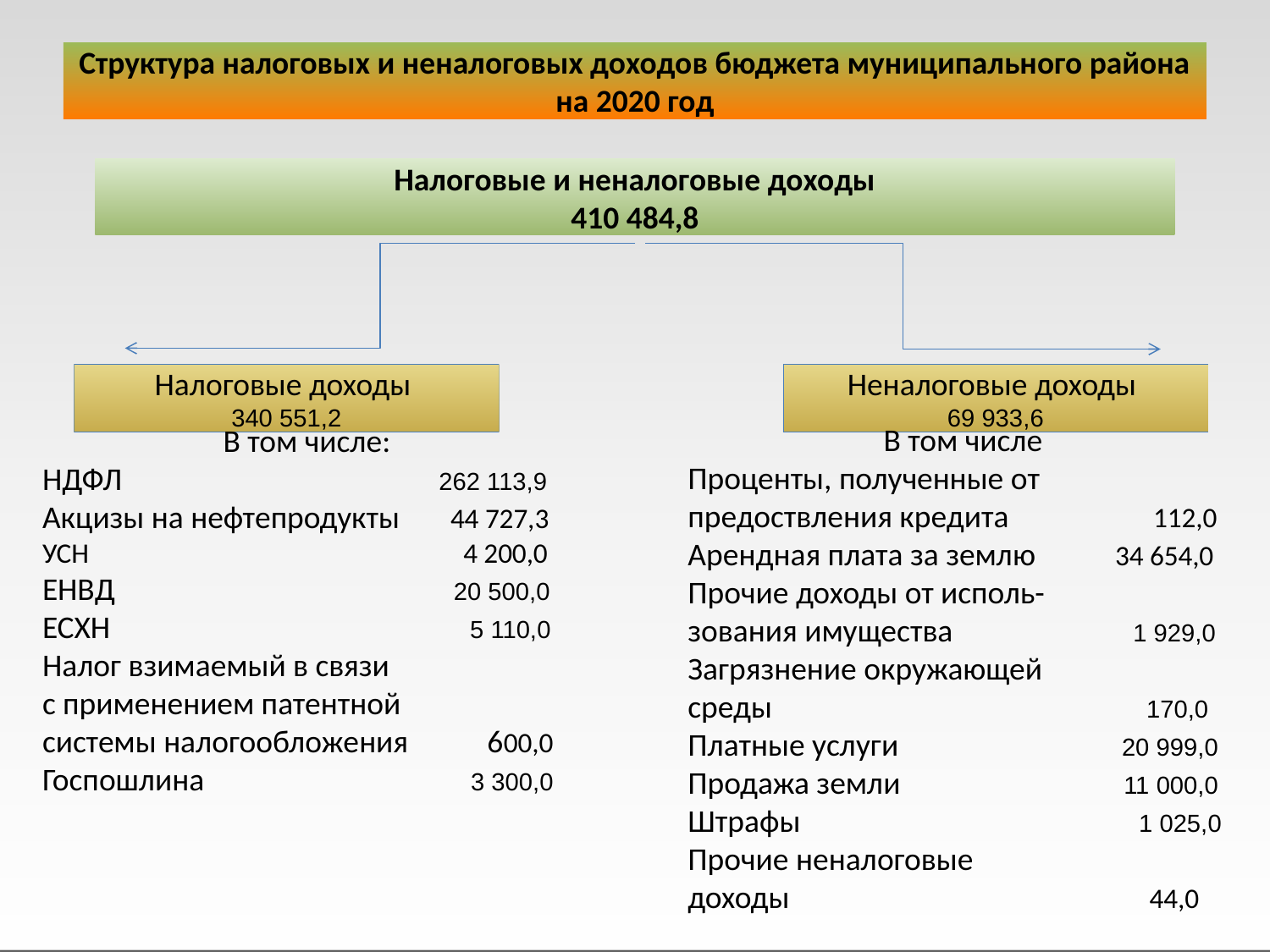

Структура налоговых и неналоговых доходов бюджета муниципального района на 2020 год
Налоговые и неналоговые доходы
410 484,8
Налоговые доходы
340 551,2
Неналоговые доходы
69 933,6
В том числе
Проценты, полученные от предоствления кредита                    112,0
Арендная плата за землю           34 654,0 Прочие доходы от исполь-
зования имущества                         1 929,0
Загрязнение окружающей
среды                                                    170,0
Платные услуги                               20 999,0
Продажа земли                               11 000,0
Штрафы                                               1 025,0
Прочие неналоговые
доходы                                                  44,0
В том числе:
НДФЛ                                            262 113,9
Акцизы на нефтепродукты       44 727,3
УСН                                                           4 200,0
ЕНВД                                               20 500,0
ЕСХН                                                  5 110,0
Налог взимаемый в связи
с применением патентной
системы налогообложения           600,0
Госпошлина                                     3 300,0